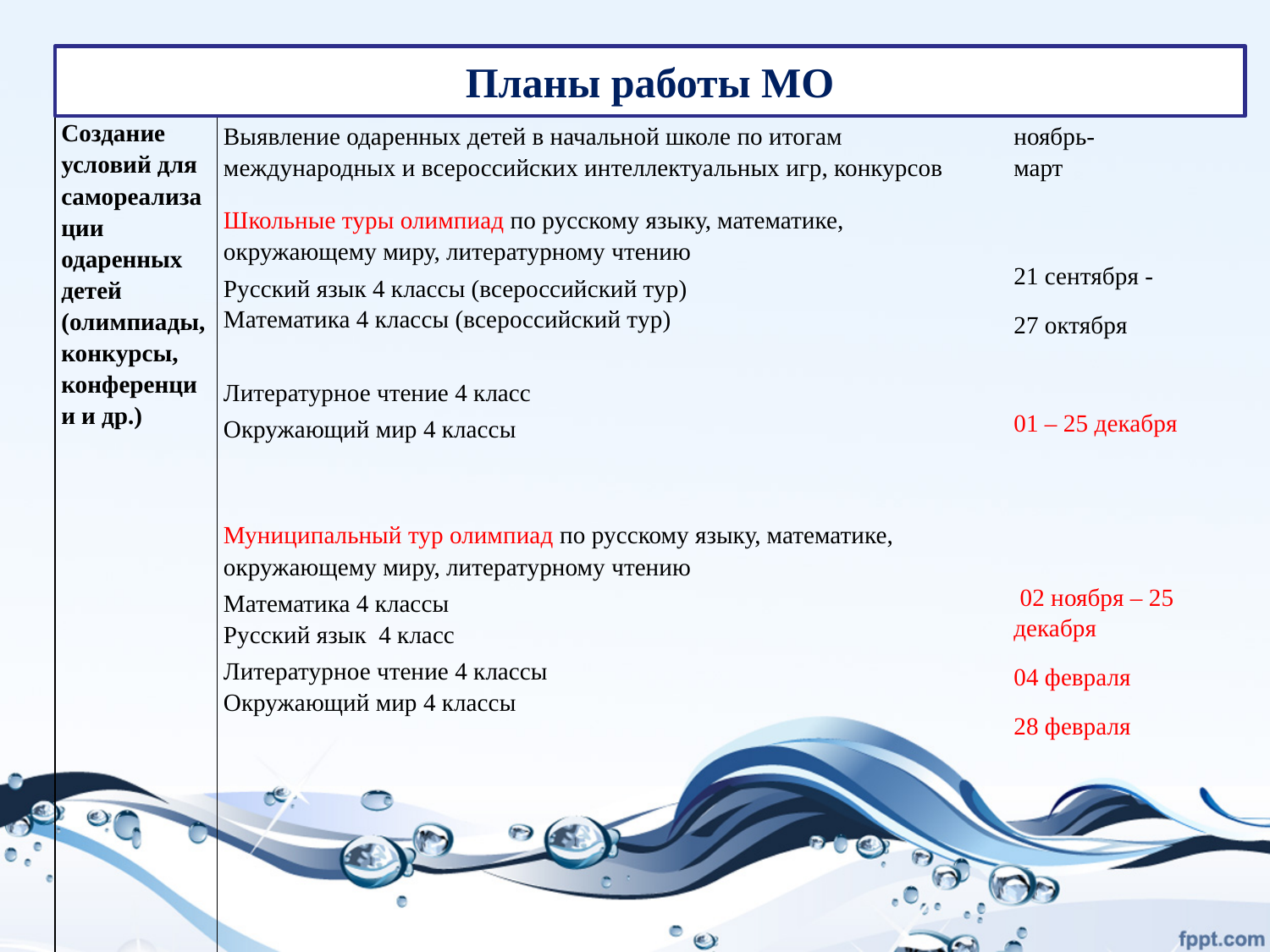

Планы работы МО
| Создание условий для самореализации одаренных детей (олимпиады, конкурсы, конференции и др.) | Выявление одаренных детей в начальной школе по итогам международных и всероссийских интеллектуальных игр, конкурсов | ноябрь- март |
| --- | --- | --- |
|  | Школьные туры олимпиад по русскому языку, математике, окружающему миру, литературному чтению Русский язык 4 классы (всероссийский тур) Математика 4 классы (всероссийский тур)    Литературное чтение 4 класс Окружающий мир 4 классы | 21 сентября - 27 октября   01 – 25 декабря |
|  |  |  |
|  | Муниципальный тур олимпиад по русскому языку, математике, окружающему миру, литературному чтению Математика 4 классы     Русский язык 4 класс Литературное чтение 4 классы    Окружающий мир 4 классы | 02 ноября – 25 декабря 04 февраля 28 февраля |
|  |  |  |